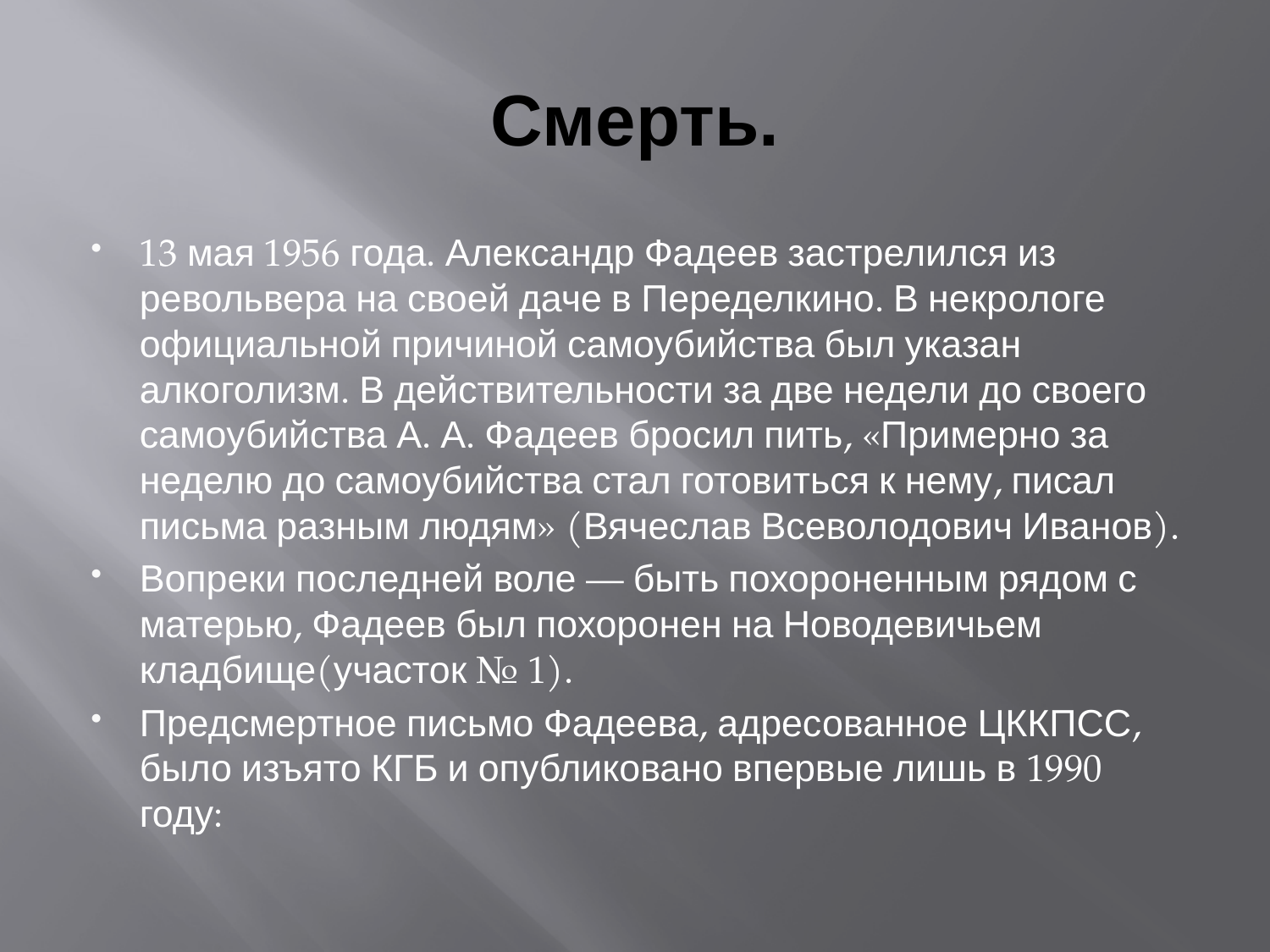

# Смерть.
13 мая 1956 года. Александр Фадеев застрелился из револьвера на своей даче в Переделкино. В некрологе официальной причиной самоубийства был указан алкоголизм. В действительности за две недели до своего самоубийства А. А. Фадеев бросил пить, «Примерно за неделю до самоубийства стал готовиться к нему, писал письма разным людям» (Вячеслав Всеволодович Иванов).
Вопреки последней воле — быть похороненным рядом с матерью, Фадеев был похоронен на Новодевичьем кладбище(участок № 1).
Предсмертное письмо Фадеева, адресованное ЦККПСС, было изъято КГБ и опубликовано впервые лишь в 1990 году: